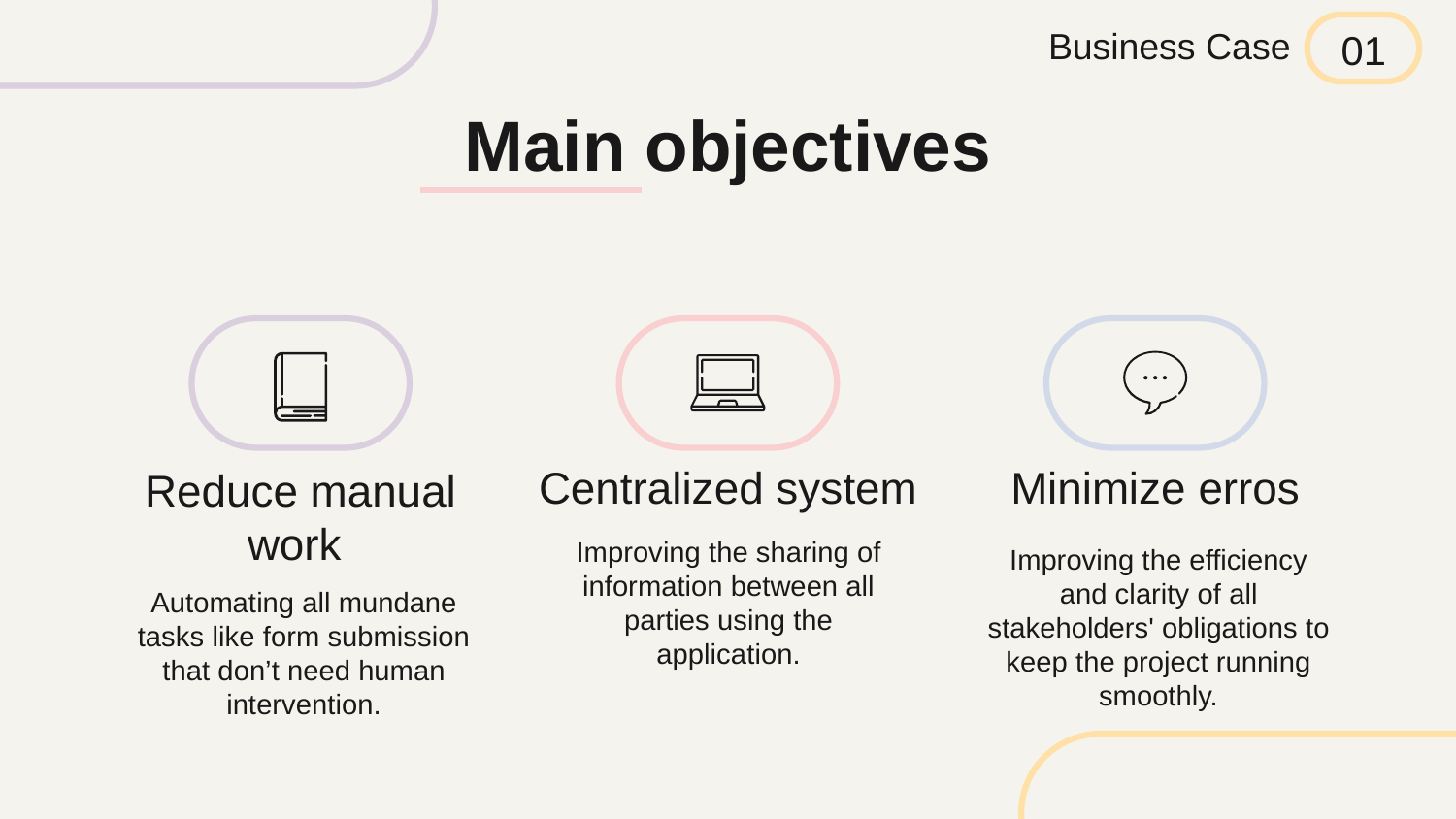

01
Business Case

Main objectives

Centralized system
Minimize erros
# Reduce manual work
Improving the sharing of information between all parties using the application.
Improving the efficiency and clarity of all stakeholders' obligations to keep the project running smoothly.
Automating all mundane tasks like form submission that don’t need human intervention.